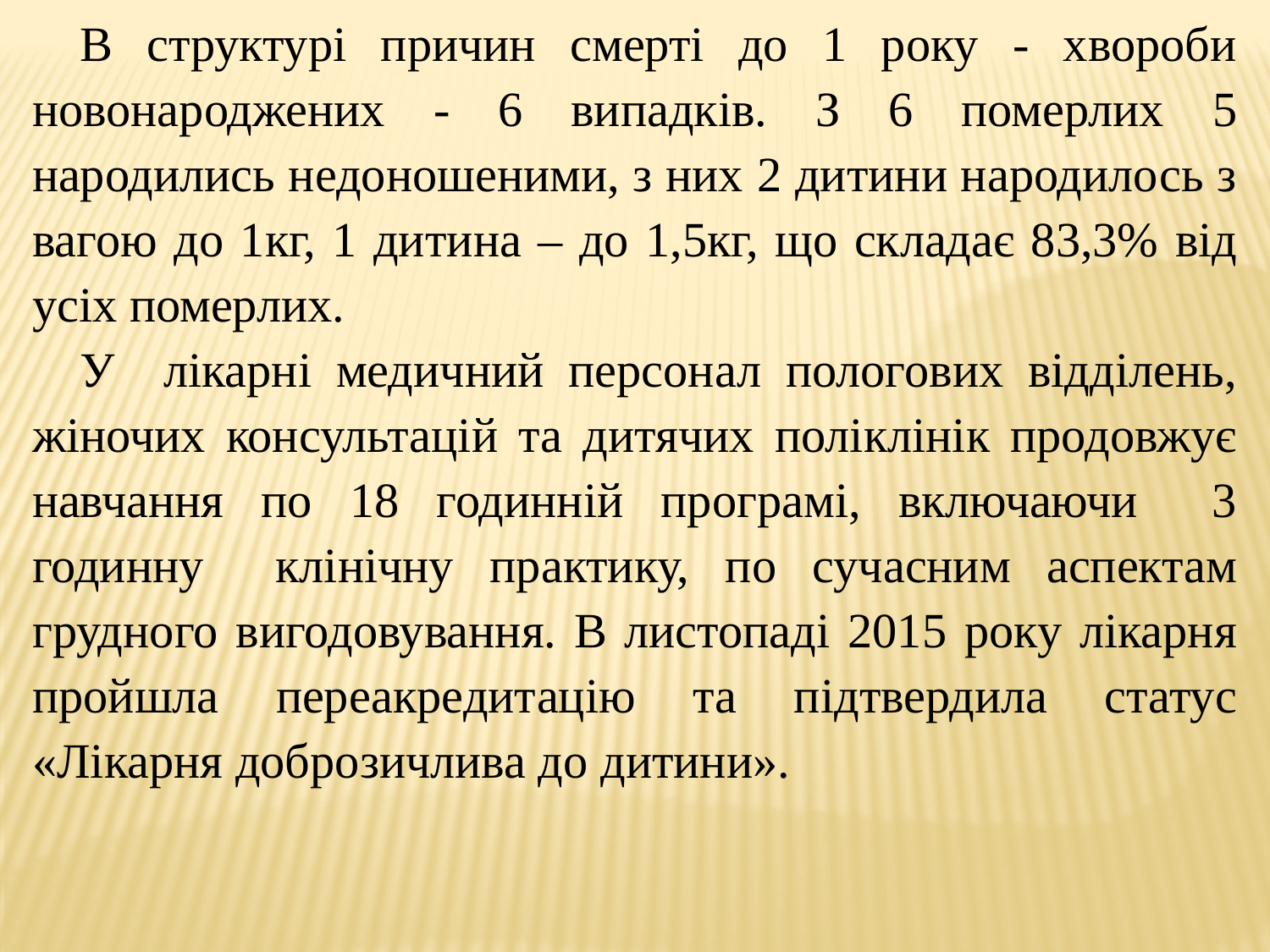

В структурі причин смерті до 1 року - хвороби новонароджених - 6 випадків. З 6 померлих 5 народились недоношеними, з них 2 дитини народилось з вагою до 1кг, 1 дитина – до 1,5кг, що складає 83,3% від усіх померлих.
У  лікарні медичний персонал пологових відділень, жіночих консультацій та дитячих поліклінік продовжує навчання по 18 годинній програмі, включаючи  3 годинну  клінічну практику, по сучасним аспектам грудного вигодовування. В листопаді 2015 року лікарня пройшла переакредитацію та підтвердила статус «Лікарня доброзичлива до дитини».